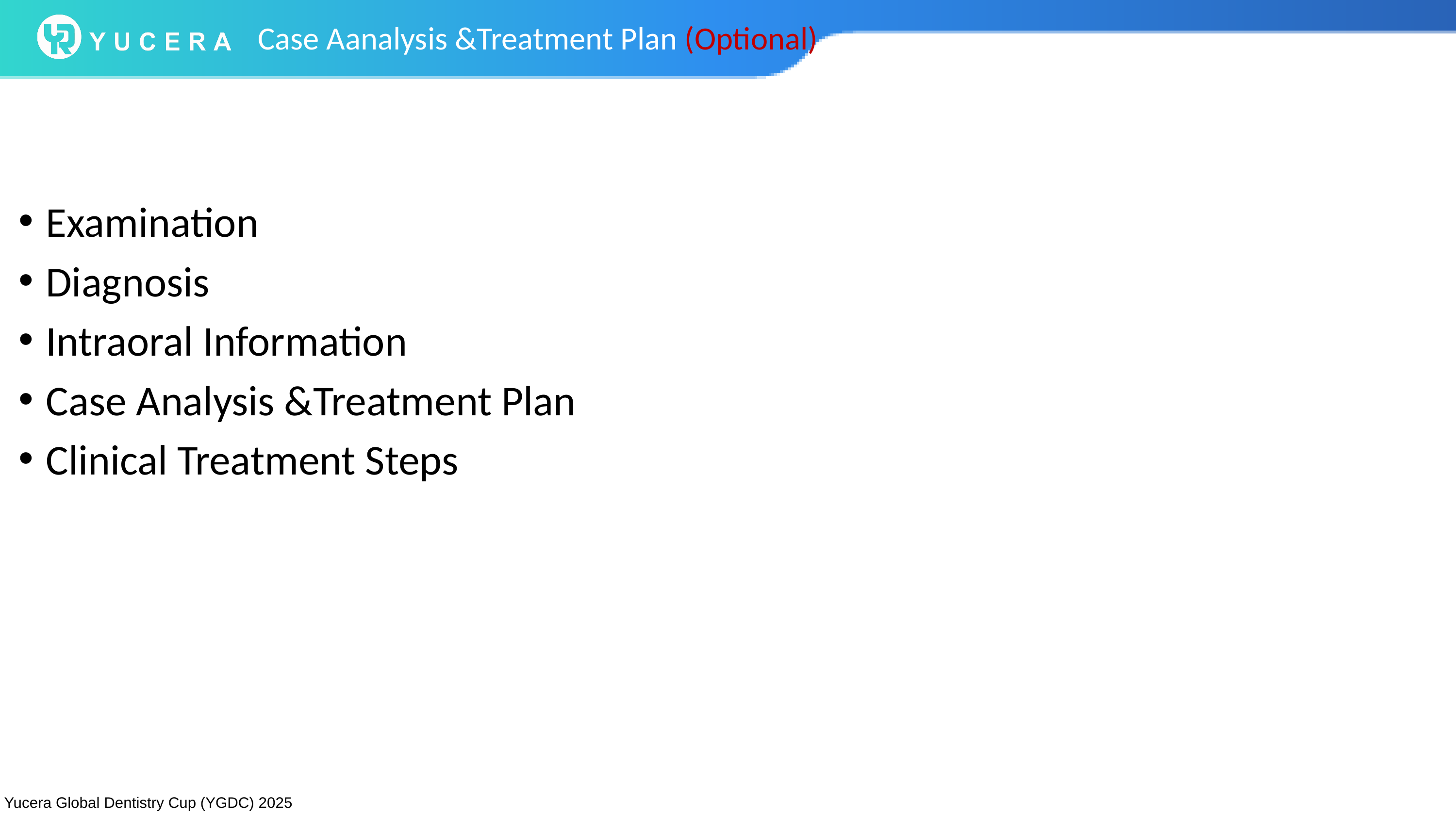

Case Aanalysis &Treatment Plan (Optional)

Examination
Diagnosis
Intraoral Information
Case Analysis &Treatment Plan
Clinical Treatment Steps

Yucera Global Dentistry Cup (YGDC) 2025